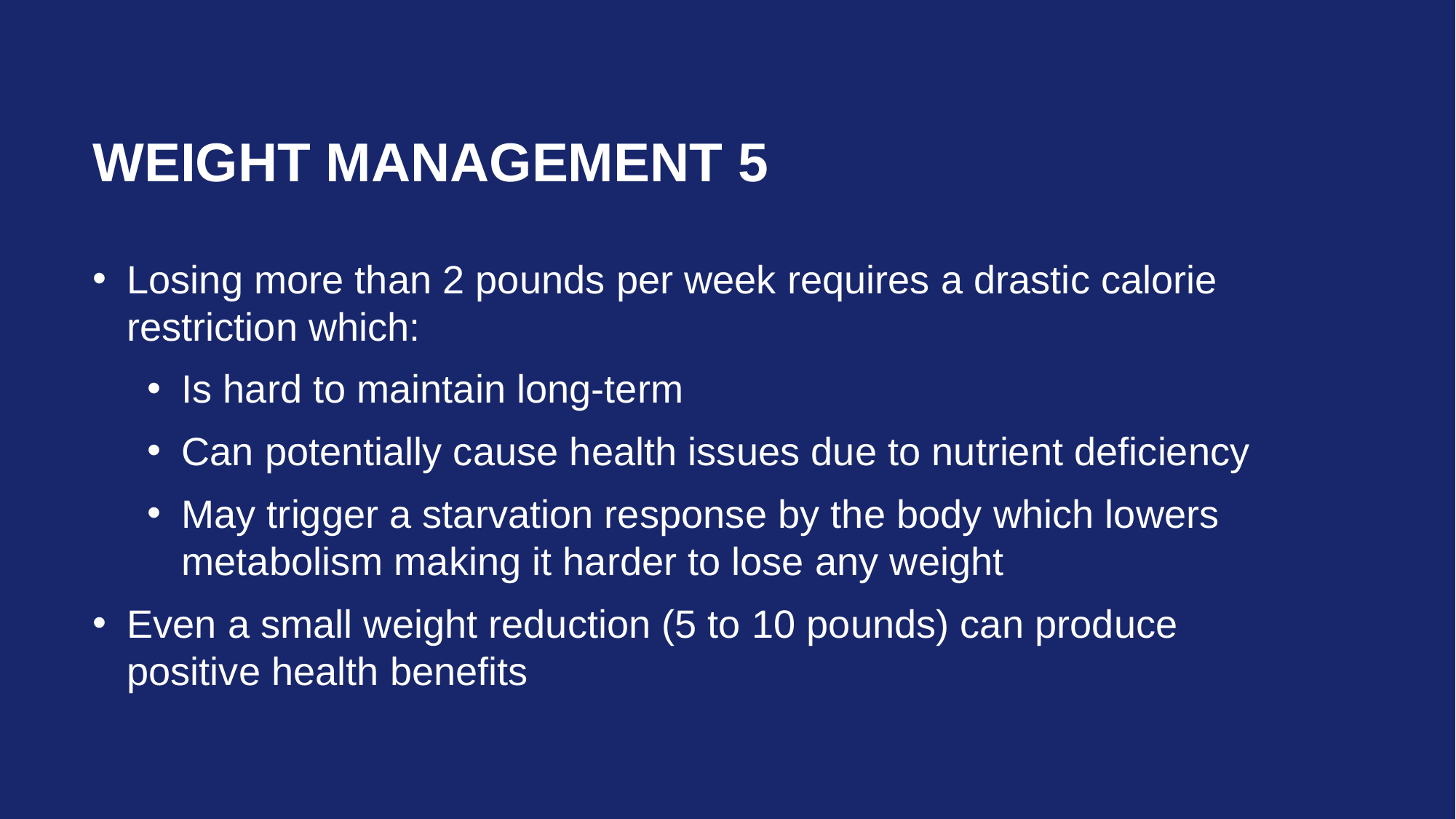

# Weight Management 5
Losing more than 2 pounds per week requires a drastic calorie restriction which:
Is hard to maintain long-term
Can potentially cause health issues due to nutrient deficiency
May trigger a starvation response by the body which lowers metabolism making it harder to lose any weight
Even a small weight reduction (5 to 10 pounds) can produce positive health benefits